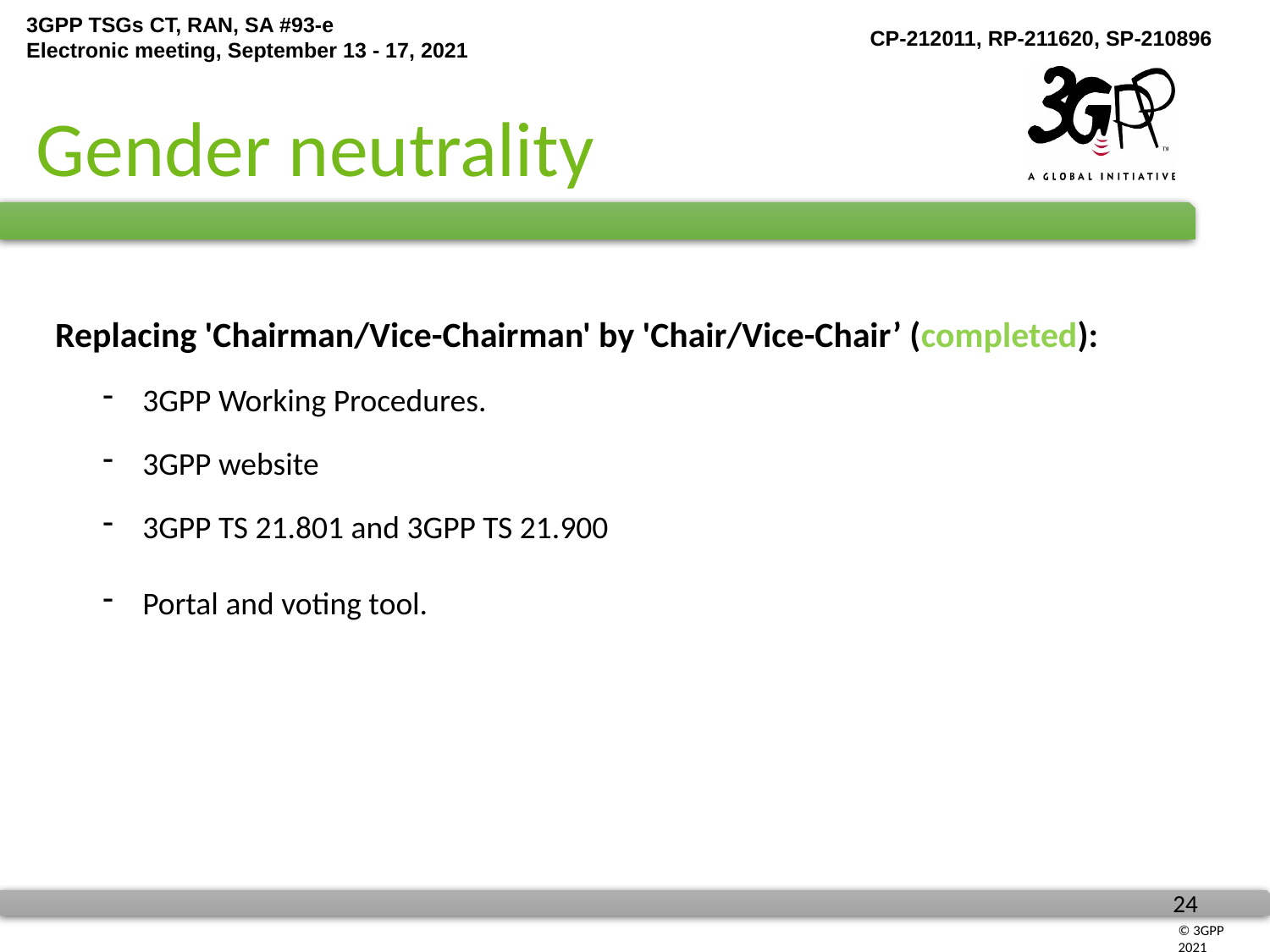

# Gender neutrality

Replacing 'Chairman/Vice-Chairman' by 'Chair/Vice-Chair’ (completed):

3GPP Working Procedures.

3GPP website

3GPP TS 21.801 and 3GPP TS 21.900

Portal and voting tool.